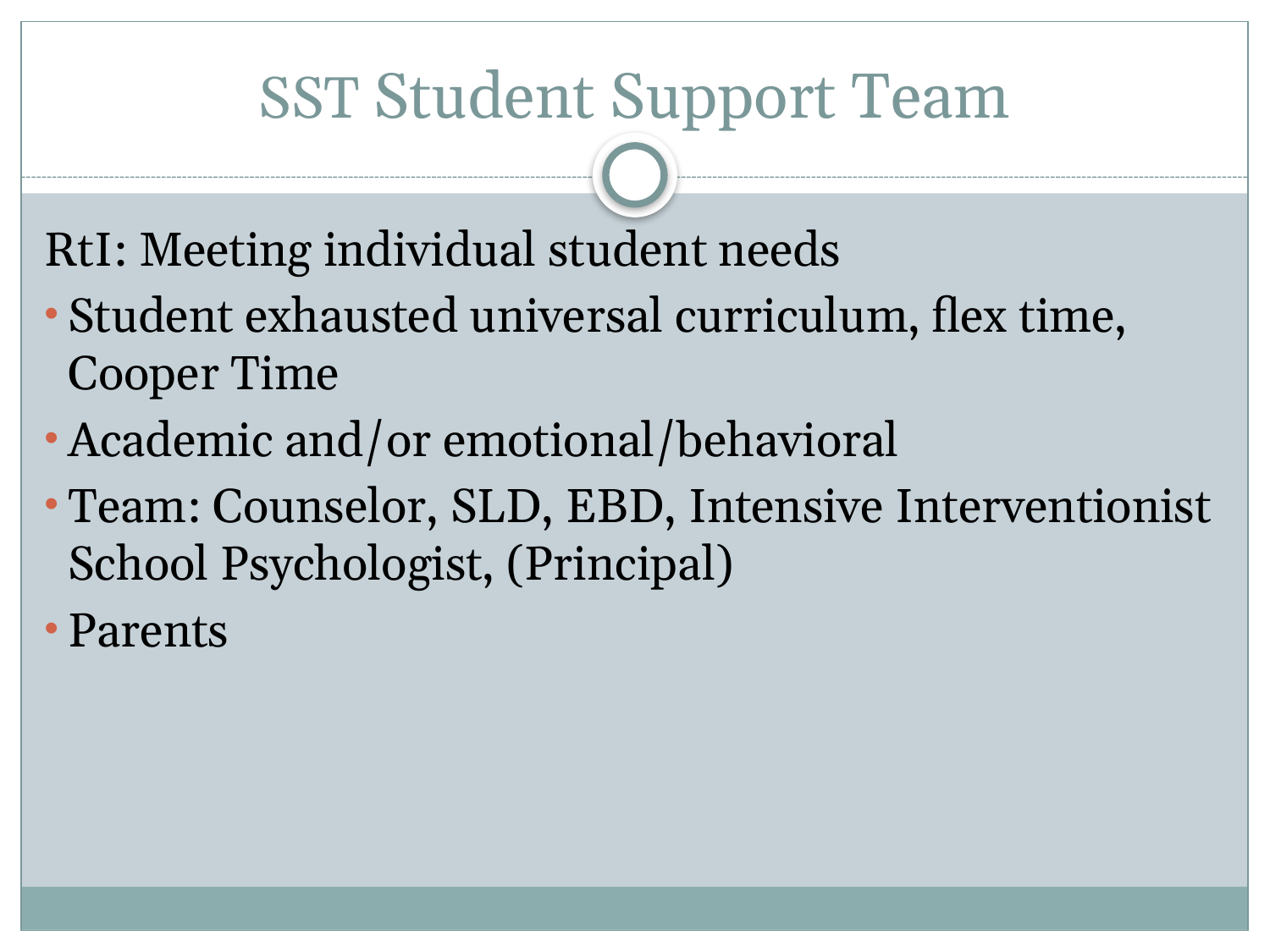

# SST Student Support Team
RtI: Meeting individual student needs
Student exhausted universal curriculum, flex time, Cooper Time
Academic and/or emotional/behavioral
Team: Counselor, SLD, EBD, Intensive Interventionist School Psychologist, (Principal)
Parents